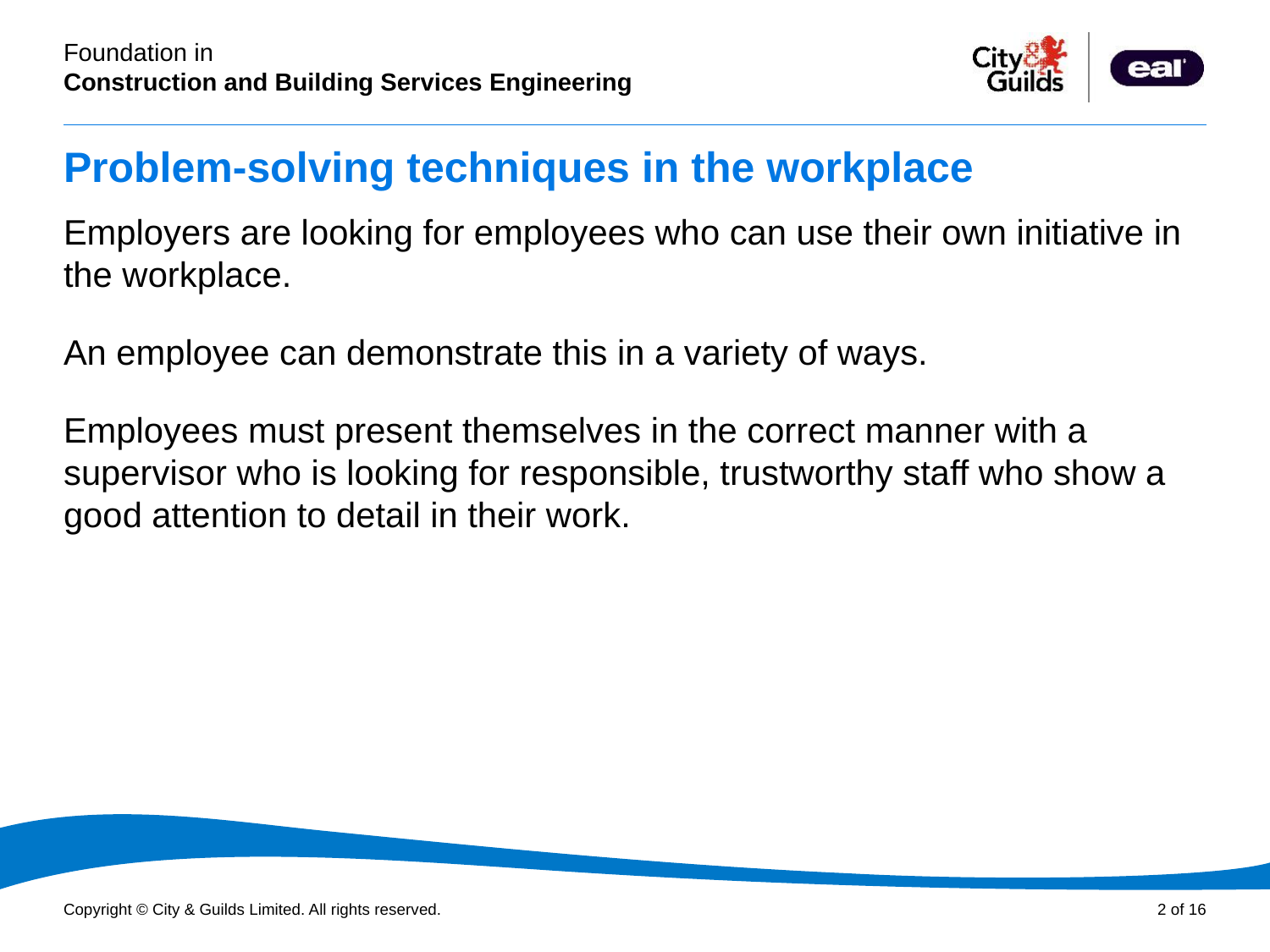

# Problem-solving techniques in the workplace
Employers are looking for employees who can use their own initiative in the workplace.
An employee can demonstrate this in a variety of ways.
Employees must present themselves in the correct manner with a supervisor who is looking for responsible, trustworthy staff who show a good attention to detail in their work.